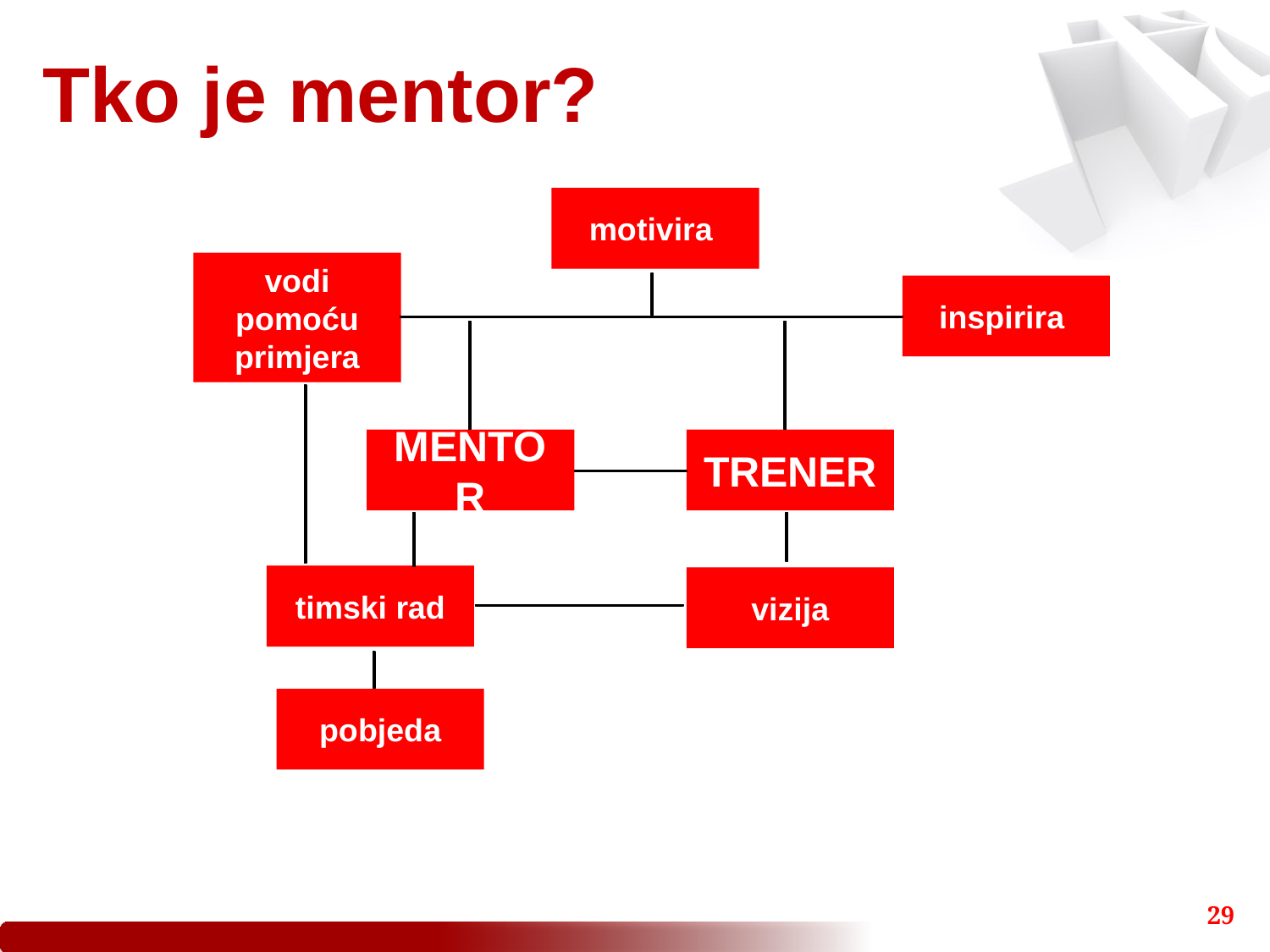

Tko je mentor?
motivira
vodi pomoću primjera

inspirira

MENTOR
TRENER

timski rad
vizija

pobjeda